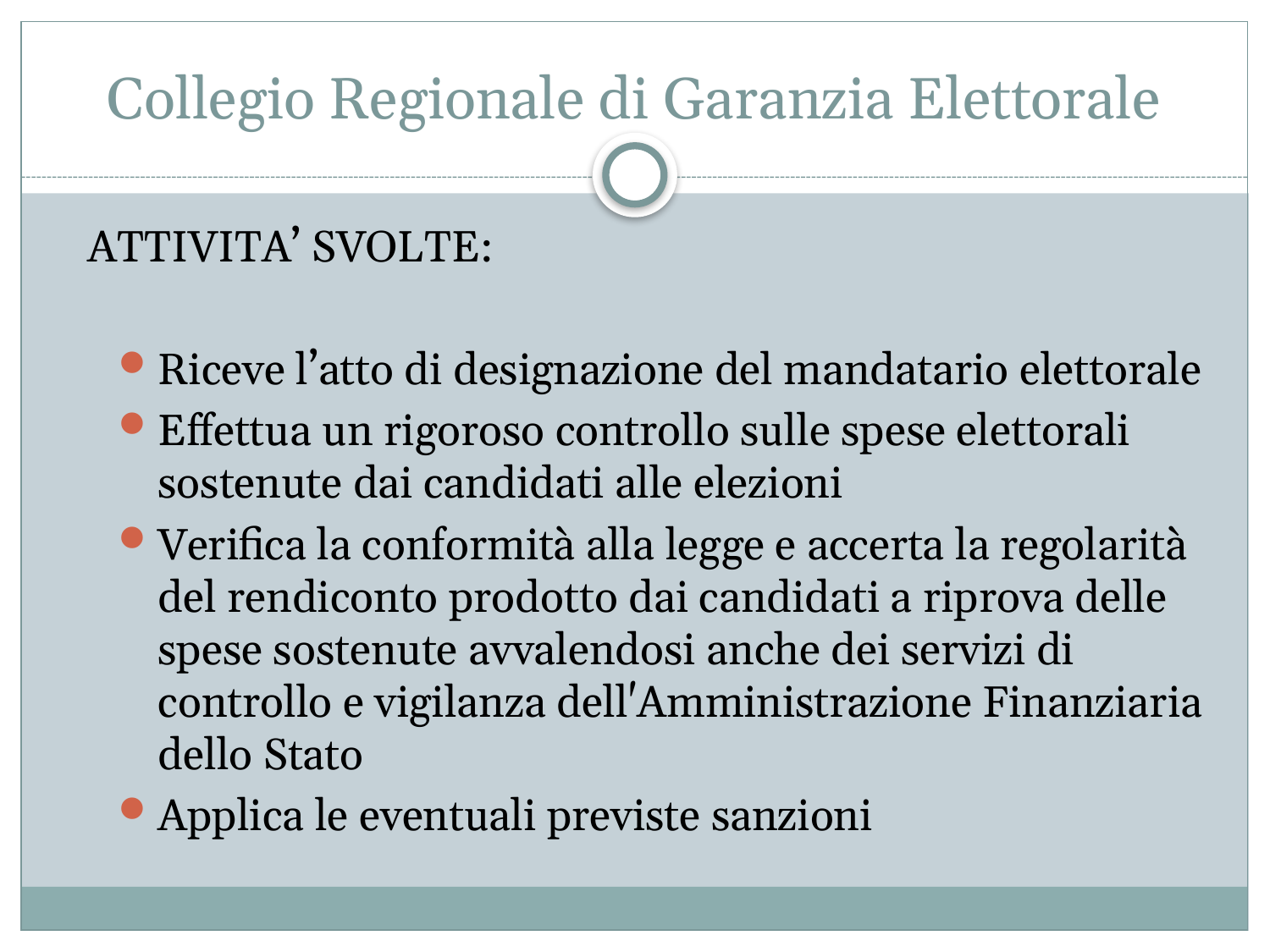

# Collegio Regionale di Garanzia Elettorale
ATTIVITA’ SVOLTE:

Riceve l’atto di designazione del mandatario elettorale
Effettua un rigoroso controllo sulle spese elettorali sostenute dai candidati alle elezioni
Verifica la conformità alla legge e accerta la regolarità del rendiconto prodotto dai candidati a riprova delle spese sostenute avvalendosi anche dei servizi di controllo e vigilanza dell'Amministrazione Finanziaria dello Stato
Applica le eventuali previste sanzioni